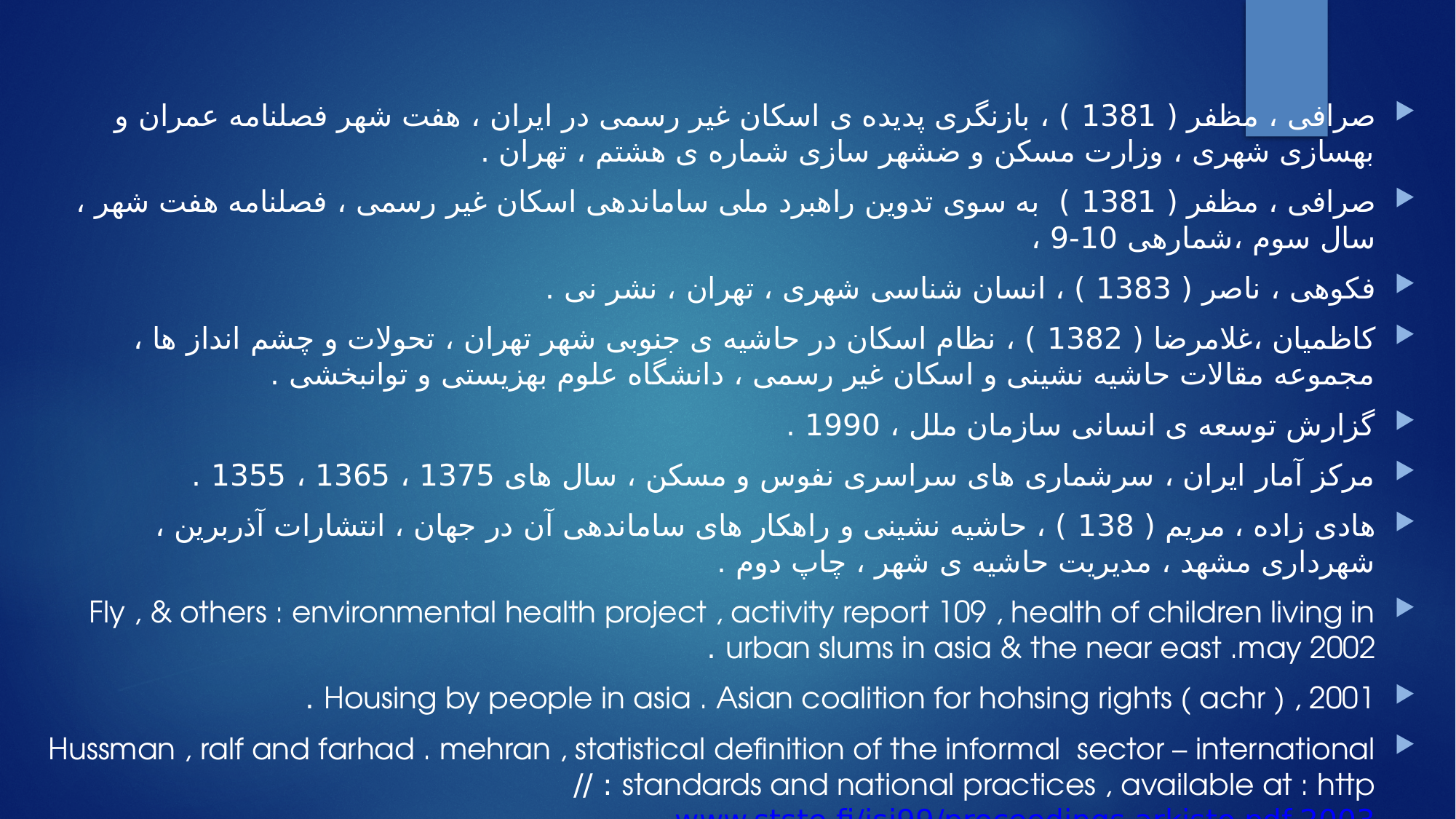

صرافی ، مظفر ( 1381 ) ، بازنگری پدیده ی اسکان غیر رسمی در ایران ، هفت شهر فصلنامه عمران و بهسازی شهری ، وزارت مسکن و ضشهر سازی شماره ی هشتم ، تهران .
صرافی ، مظفر ( 1381 )  به سوی تدوین راهبرد ملی ساماندهی اسکان غیر رسمی ، فصلنامه هفت شهر ، سال سوم ،شمارهی 10-9 ،
فکوهی ، ناصر ( 1383 ) ، انسان شناسی شهری ، تهران ، نشر نی .
کاظمیان ،غلامرضا ( 1382 ) ، نظام اسکان در حاشیه ی جنوبی شهر تهران ، تحولات و چشم انداز ها ، مجموعه مقالات حاشیه نشینی و اسکان غیر رسمی ، دانشگاه علوم بهزیستی و توانبخشی .
گزارش توسعه ی انسانی سازمان ملل ، 1990 .
مرکز آمار ایران ، سرشماری های سراسری نفوس و مسکن ، سال های 1375 ، 1365 ، 1355 .
هادی زاده ، مریم ( 138 ) ، حاشیه نشینی و راهکار های ساماندهی آن در جهان ، انتشارات آذربرین ، شهرداری مشهد ، مدیریت حاشیه ی شهر ، چاپ دوم .
Fly , & others : environmental health project , activity report 109 , health of children living in urban slums in asia & the near east .may 2002 .
Housing by people in asia . Asian coalition for hohsing rights ( achr ) , 2001 .
Hussman , ralf and farhad . mehran , statistical definition of the informal  sector – international standards and national practices , available at : http : // www.stste.fi/isi99/proceedings.arkisto.pdf.2003